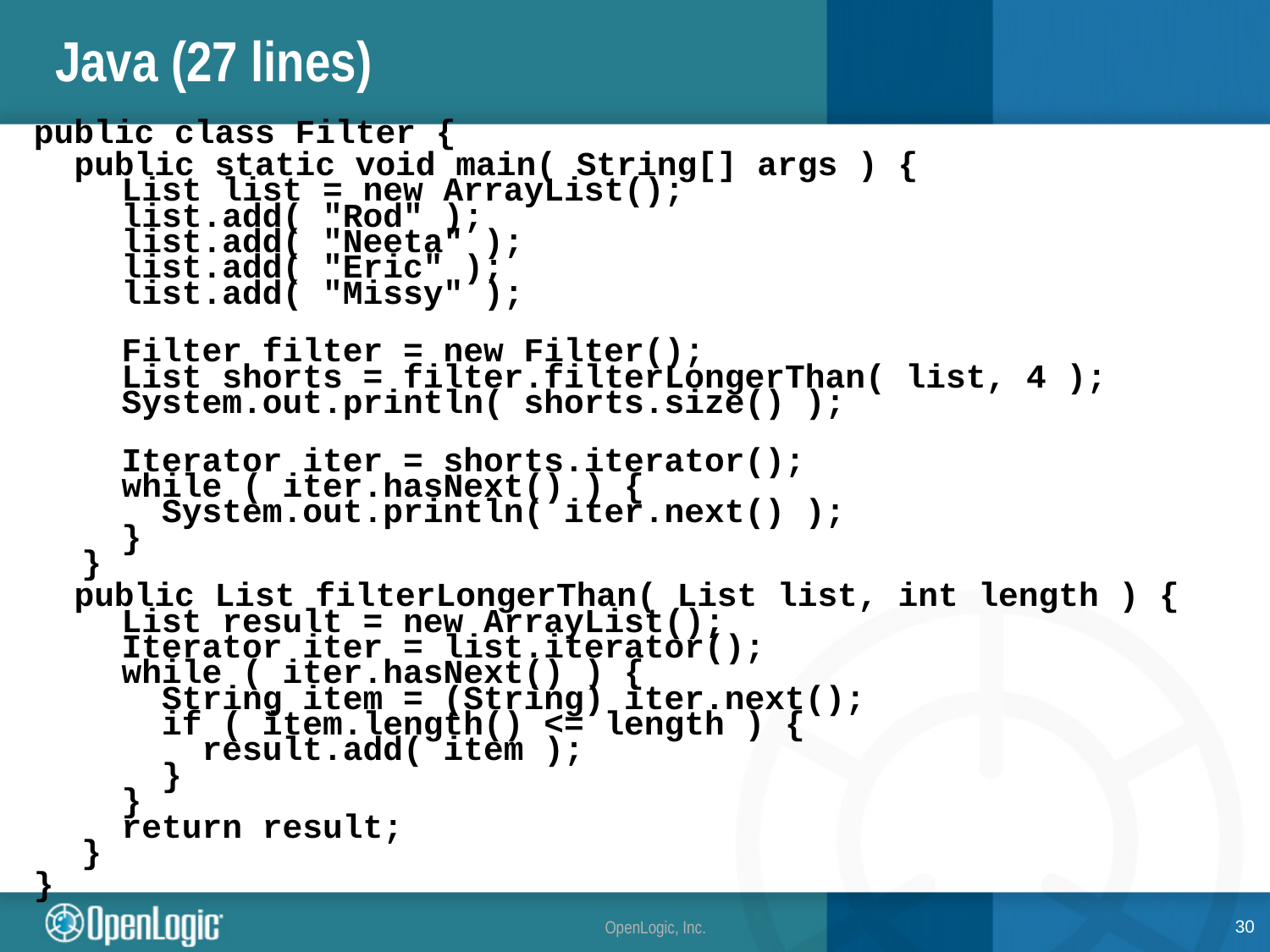

# Java (27 lines)
public class Filter {
  public static void main( String[] args ) {
  List list = new ArrayList();
  list.add( "Rod" );
  list.add( "Neeta" );
  list.add( "Eric" );
  list.add( "Missy" );
  Filter filter = new Filter();
  List shorts = filter.filterLongerThan( list, 4 );
  System.out.println( shorts.size() );
  Iterator iter = shorts.iterator();
  while ( iter.hasNext() ) {
    System.out.println( iter.next() );
  }
}
  public List filterLongerThan( List list, int length ) {
  List result = new ArrayList();
  Iterator iter = list.iterator();
  while ( iter.hasNext() ) {
    String item = (String) iter.next();
    if ( item.length() <= length ) {
      result.add( item );
    }
  }
  return result;
}
}
30